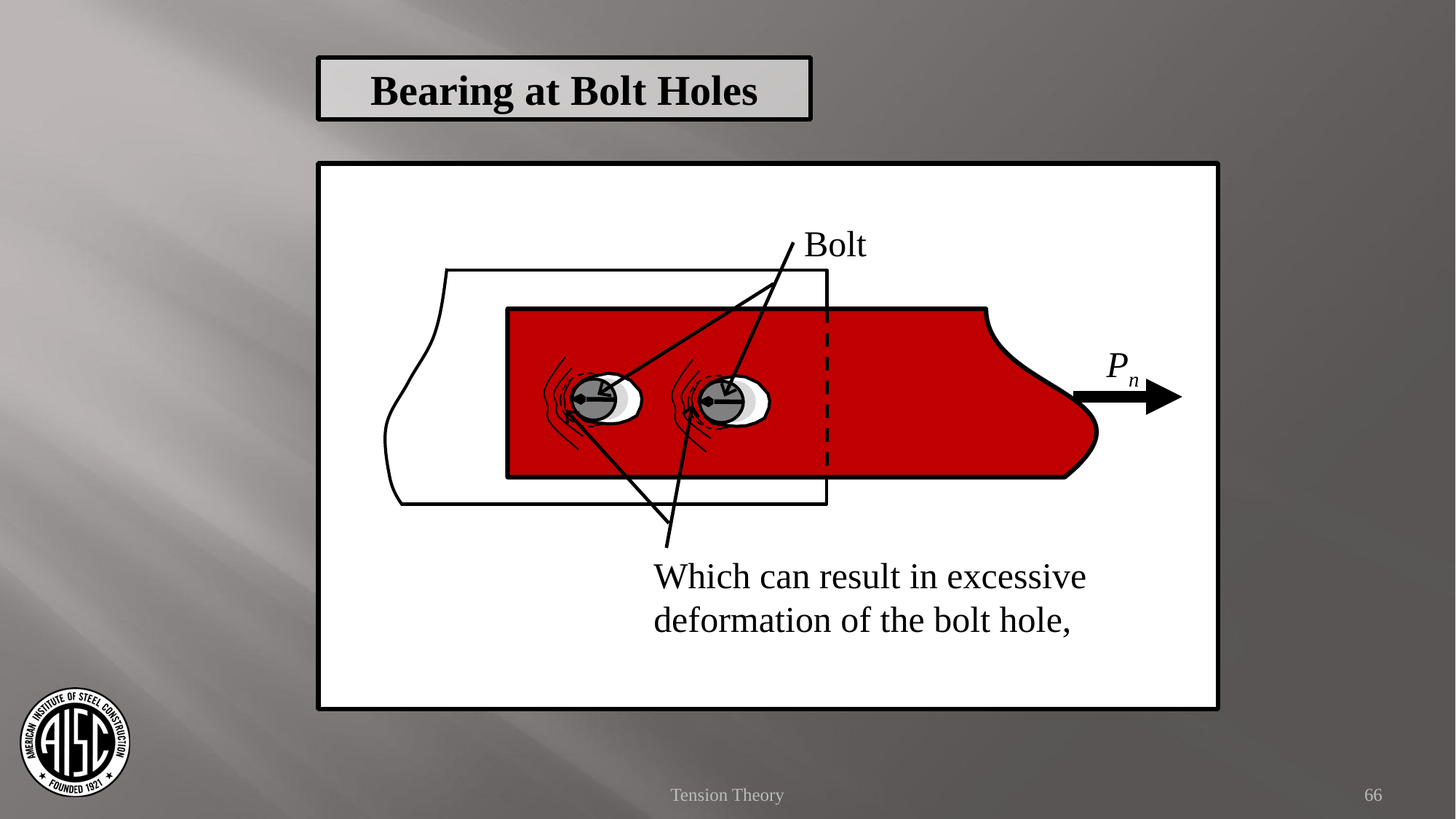

Bearing at Bolt Holes

Bolt

Pn

Which can result in excessive deformation of the bolt hole,
Tension Theory
66